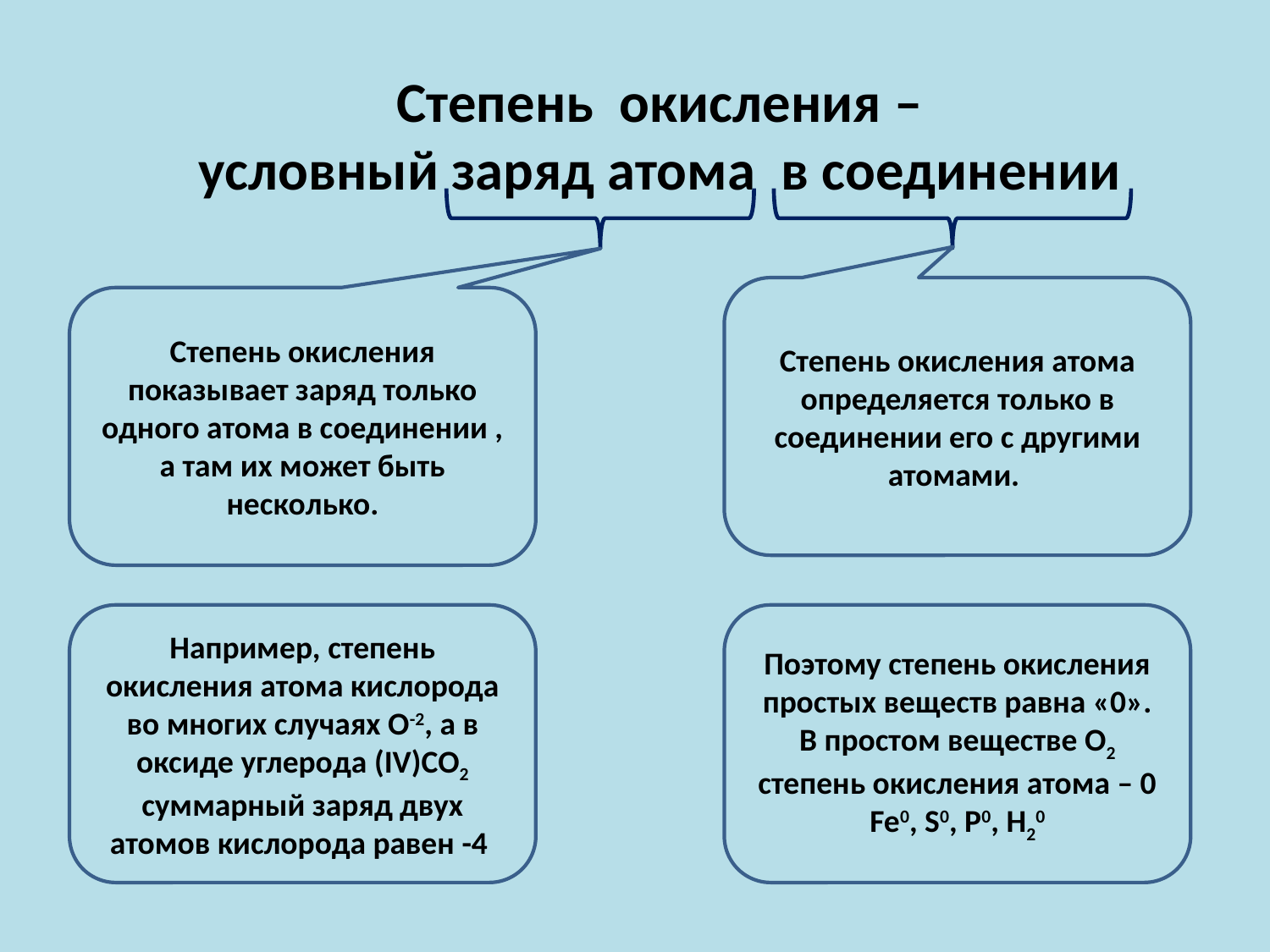

Степень  окисления –
условный заряд атома  в соединении

Степень окисления атома определяется только в соединении его с другими атомами.
Степень окисления показывает заряд только одного атома в соединении , а там их может быть несколько.
Например, степень окисления атома кислорода во многих случаях О-2, а в оксиде углерода (IV)СО2 суммарный заряд двух атомов кислорода равен -4
Поэтому степень окисления простых веществ равна «0».
В простом веществе О2 степень окисления атома – 0
Fe0, S0, P0, H20